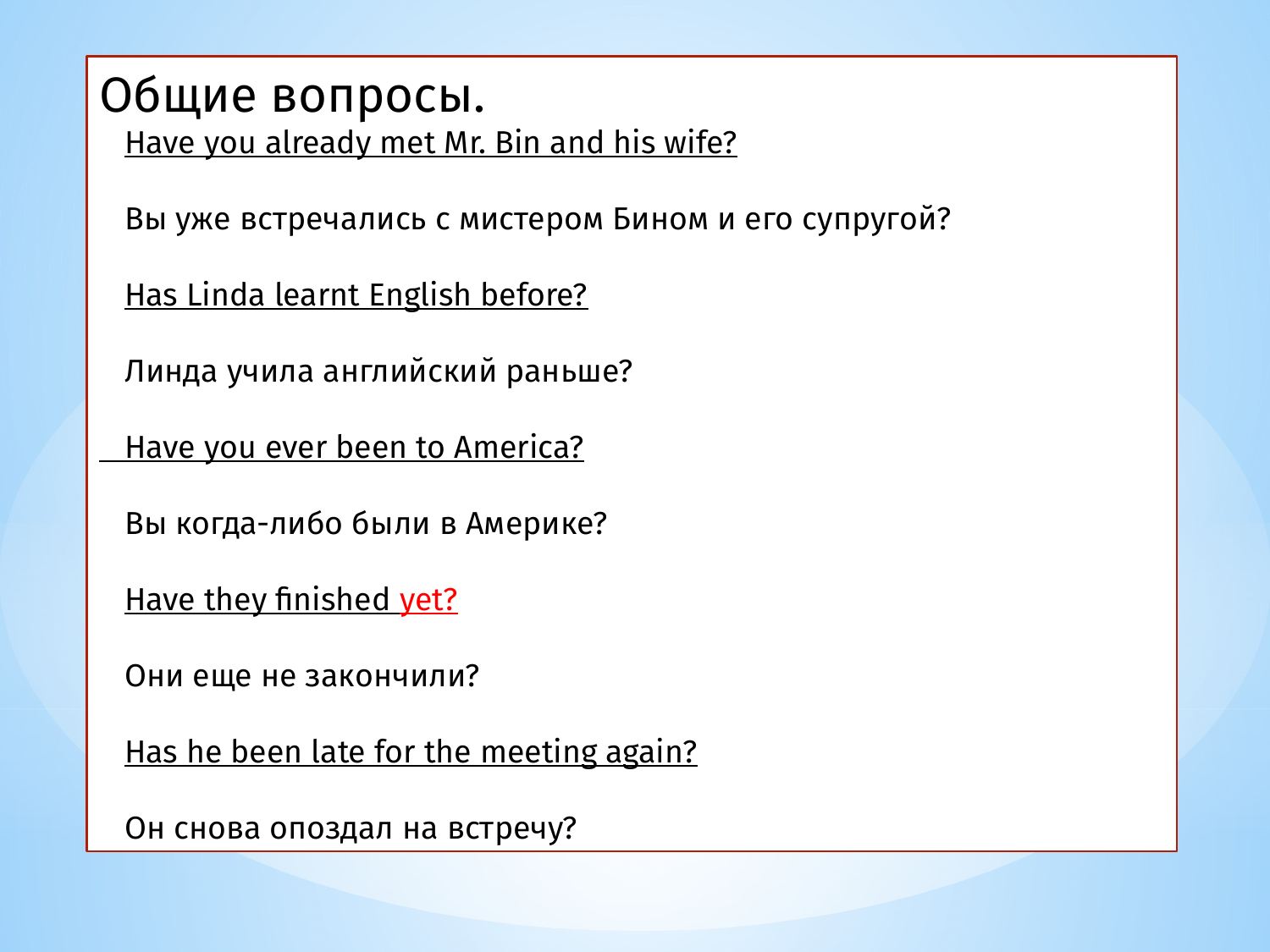

Общие вопросы.
   Have you already met Mr. Bin and his wife?

   Вы уже встречались с мистером Бином и его супругой?

   Has Linda learnt English before?

   Линда учила английский раньше?

   Have you ever been to America?

   Вы когда-либо были в Америке?

   Have they finished yet?

   Они еще не закончили?

   Has he been late for the meeting again?

   Он снова опоздал на встречу?